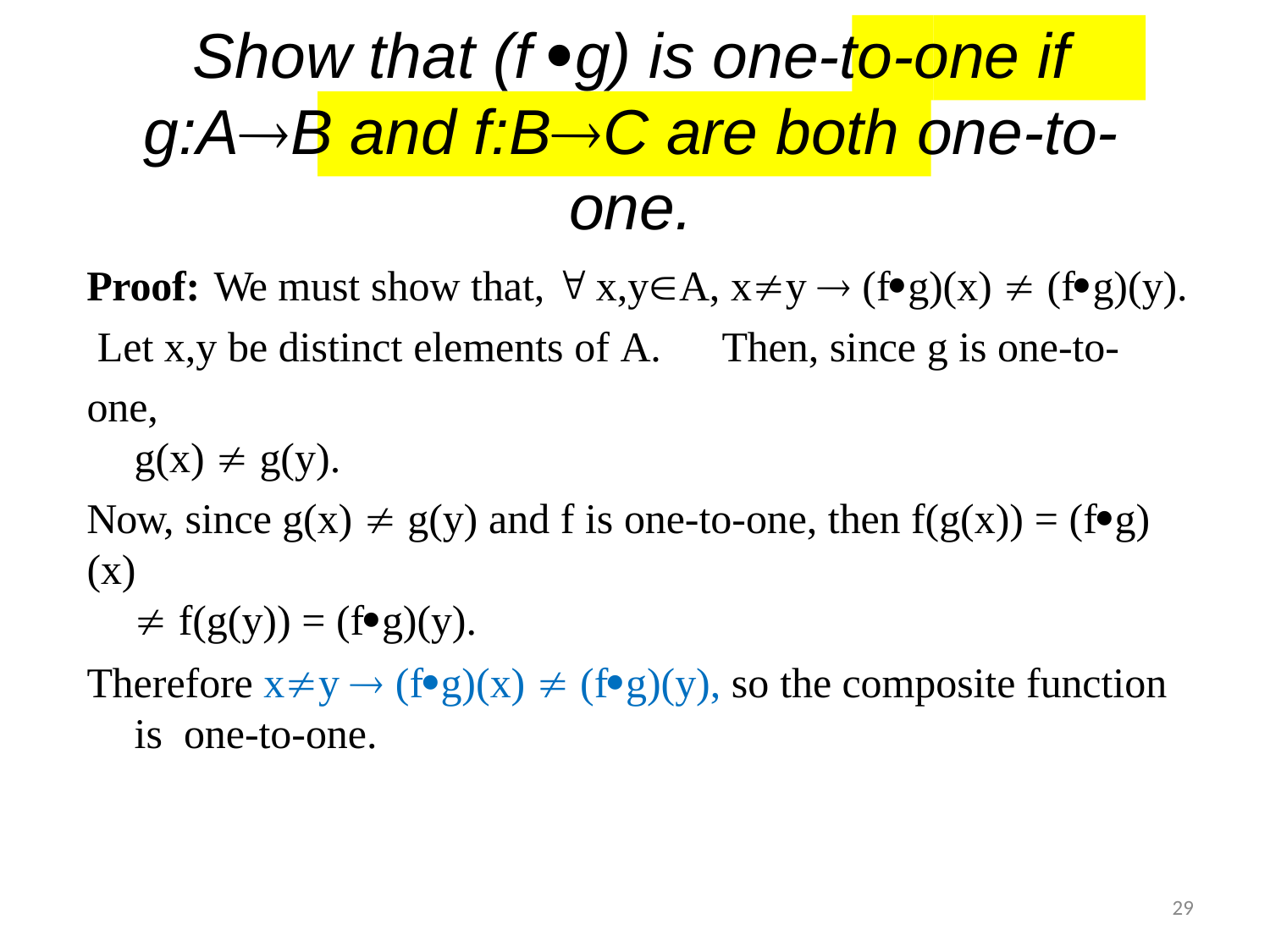

Show that (f •g) is one-to-one if g:A→B and f:B→C are both one-to-one.

Proof:	We must show that, ∀ x,y∈A, x≠y → (f•g)(x) ≠ (f•g)(y).  Let x,y be distinct elements of A.	Then, since g is one-to-one,
g(x) ≠ g(y).
Now, since g(x) ≠ g(y) and f is one-to-one, then f(g(x)) = (f•g)(x)
≠ f(g(y)) = (f•g)(y).
Therefore x≠y → (f•g)(x) ≠ (f•g)(y), so the composite function is  one-to-one.
29